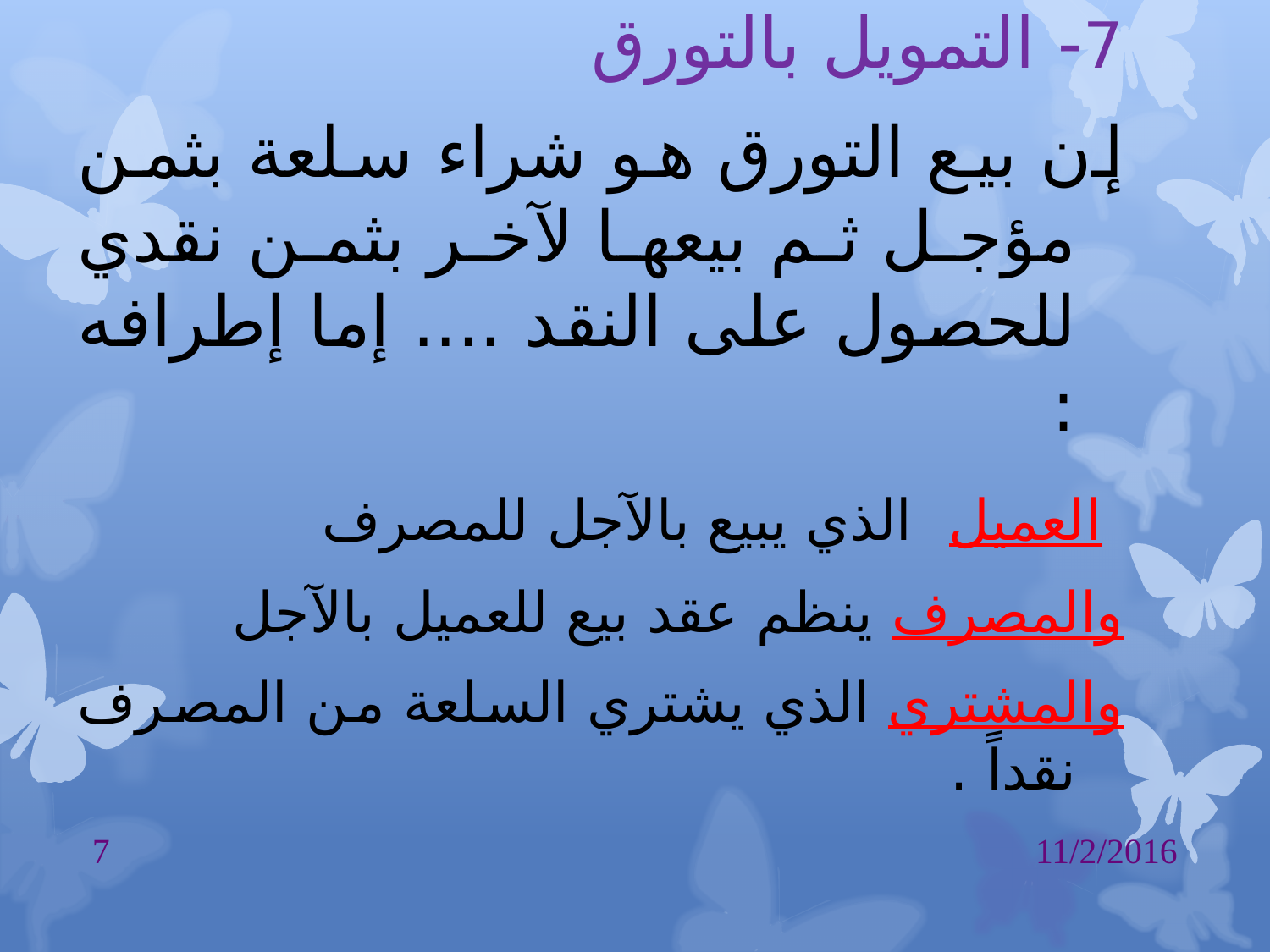

7- التمويل بالتورق
إن بيع التورق هو شراء سلعة بثمن مؤجل ثم بيعها لآخر بثمن نقدي للحصول على النقد .... إما إطرافه :
 العميل  الذي يبيع بالآجل للمصرف
والمصرف ينظم عقد بيع للعميل بالآجل
والمشتري الذي يشتري السلعة من المصرف نقداً .

7
11/2/2016